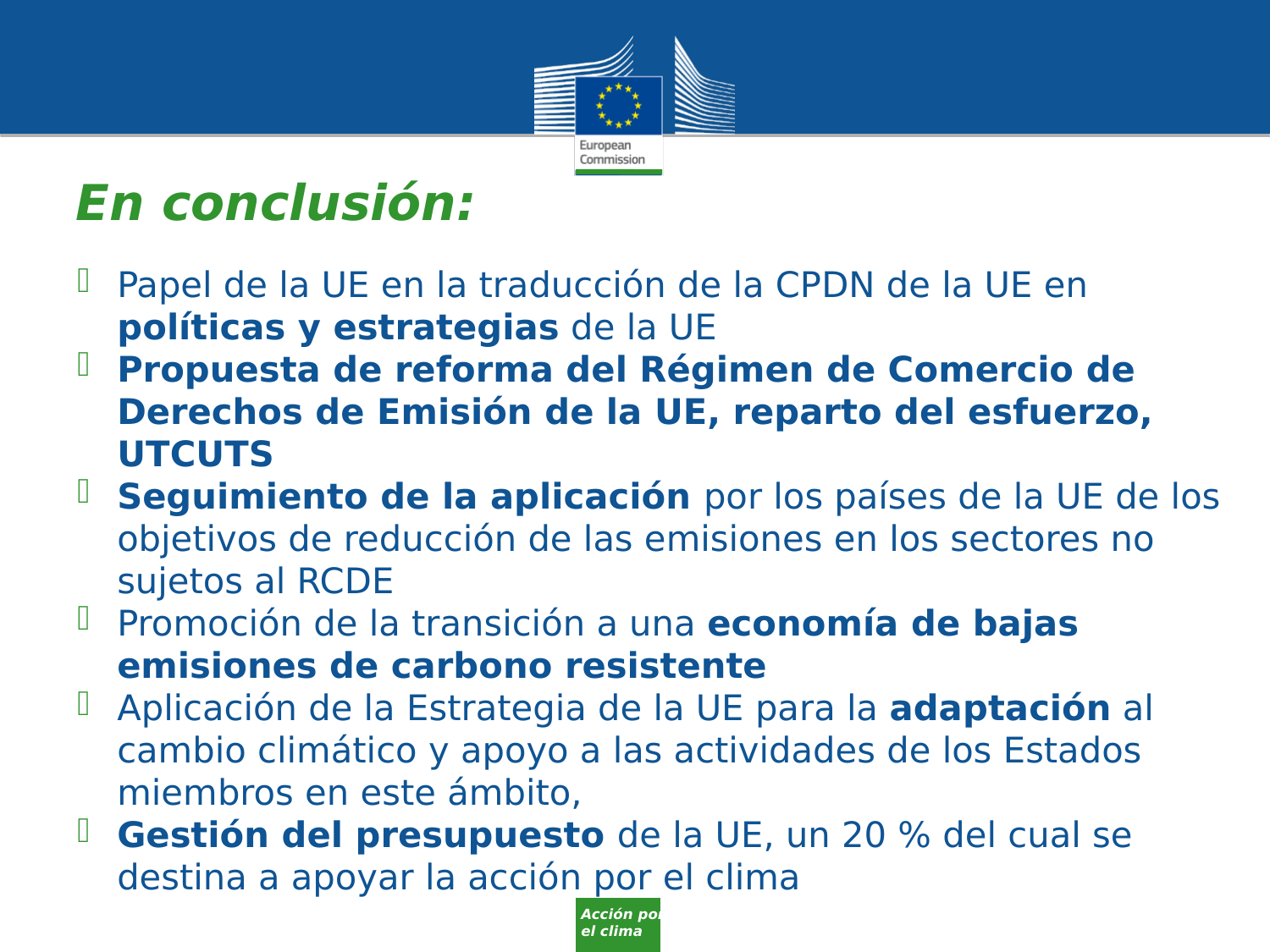

En conclusión:
Papel de la UE en la traducción de la CPDN de la UE en políticas y estrategias de la UE
Propuesta de reforma del Régimen de Comercio de Derechos de Emisión de la UE, reparto del esfuerzo, UTCUTS
Seguimiento de la aplicación por los países de la UE de los objetivos de reducción de las emisiones en los sectores no sujetos al RCDE
Promoción de la transición a una economía de bajas emisiones de carbono resistente
Aplicación de la Estrategia de la UE para la adaptación al cambio climático y apoyo a las actividades de los Estados miembros en este ámbito,
Gestión del presupuesto de la UE, un 20 % del cual se destina a apoyar la acción por el clima